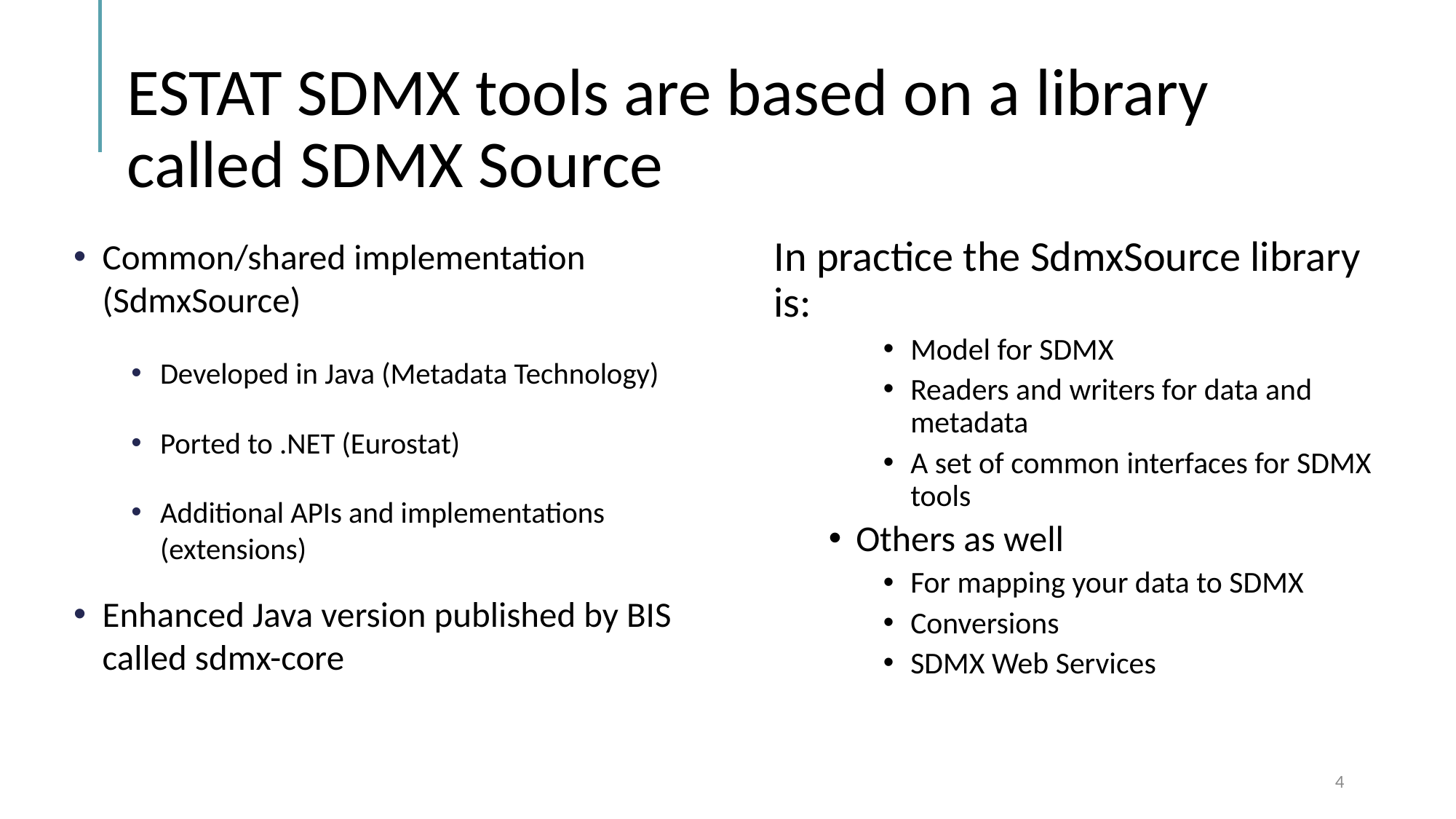

# ESTAT SDMX tools are based on a library called SDMX Source

In practice the SdmxSource library is:
Model for SDMX
Readers and writers for data and metadata
A set of common interfaces for SDMX tools
Others as well
For mapping your data to SDMX
Conversions
SDMX Web Services
Common/shared implementation (SdmxSource)
Developed in Java (Metadata Technology)
Ported to .NET (Eurostat)
Additional APIs and implementations (extensions)
Enhanced Java version published by BIS called sdmx-core

4